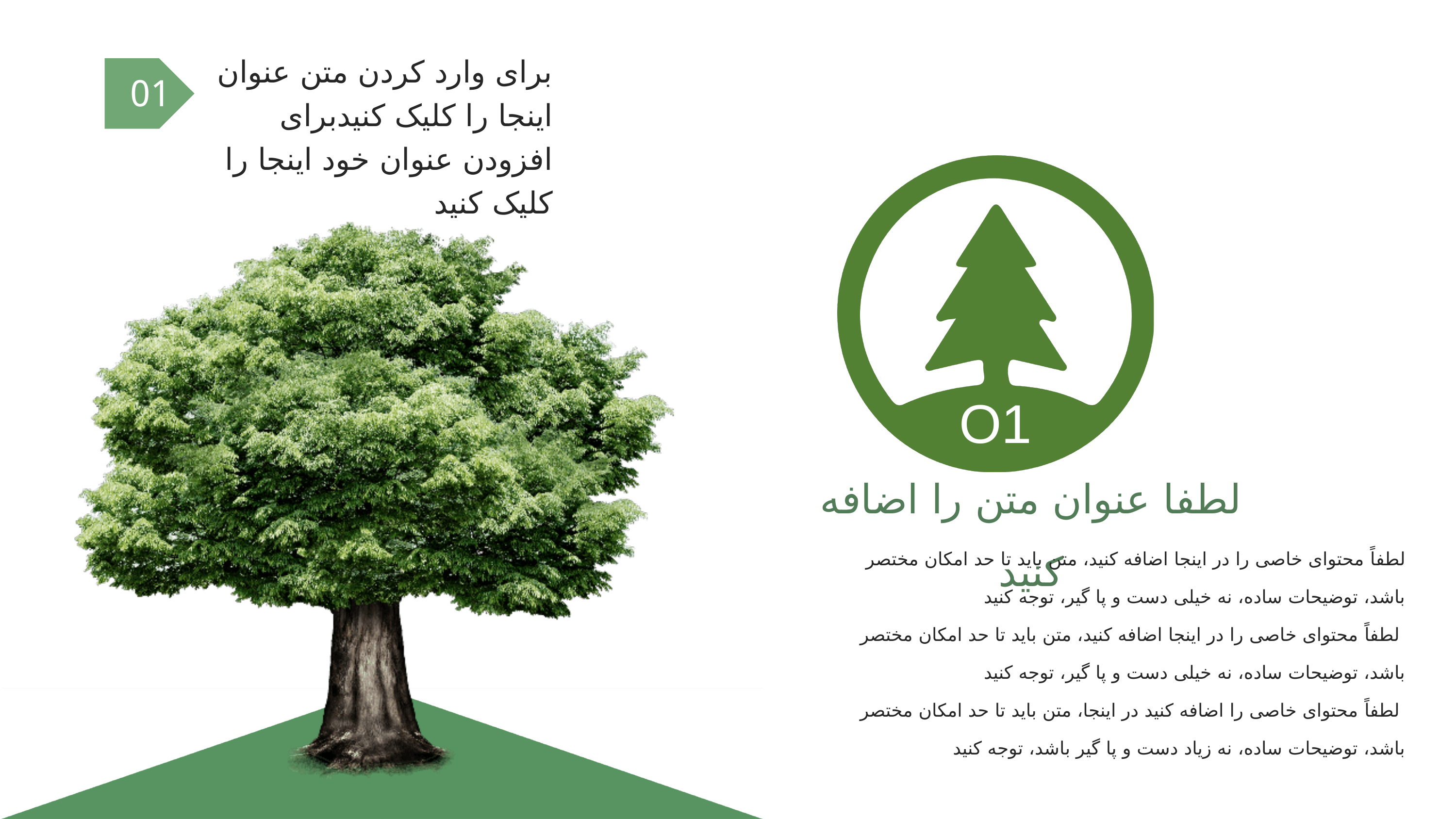

برای وارد کردن متن عنوان اینجا را کلیک کنیدبرای افزودن عنوان خود اینجا را کلیک کنید

01

O1
لطفا عنوان متن را اضافه کنید
لطفاً محتوای خاصی را در اینجا اضافه کنید، متن باید تا حد امکان مختصر باشد، توضیحات ساده، نه خیلی دست و پا گیر، توجه کنید
 لطفاً محتوای خاصی را در اینجا اضافه کنید، متن باید تا حد امکان مختصر باشد، توضیحات ساده، نه خیلی دست و پا گیر، توجه کنید
 لطفاً محتوای خاصی را اضافه کنید در اینجا، متن باید تا حد امکان مختصر باشد، توضیحات ساده، نه زیاد دست و پا گیر باشد، توجه کنید